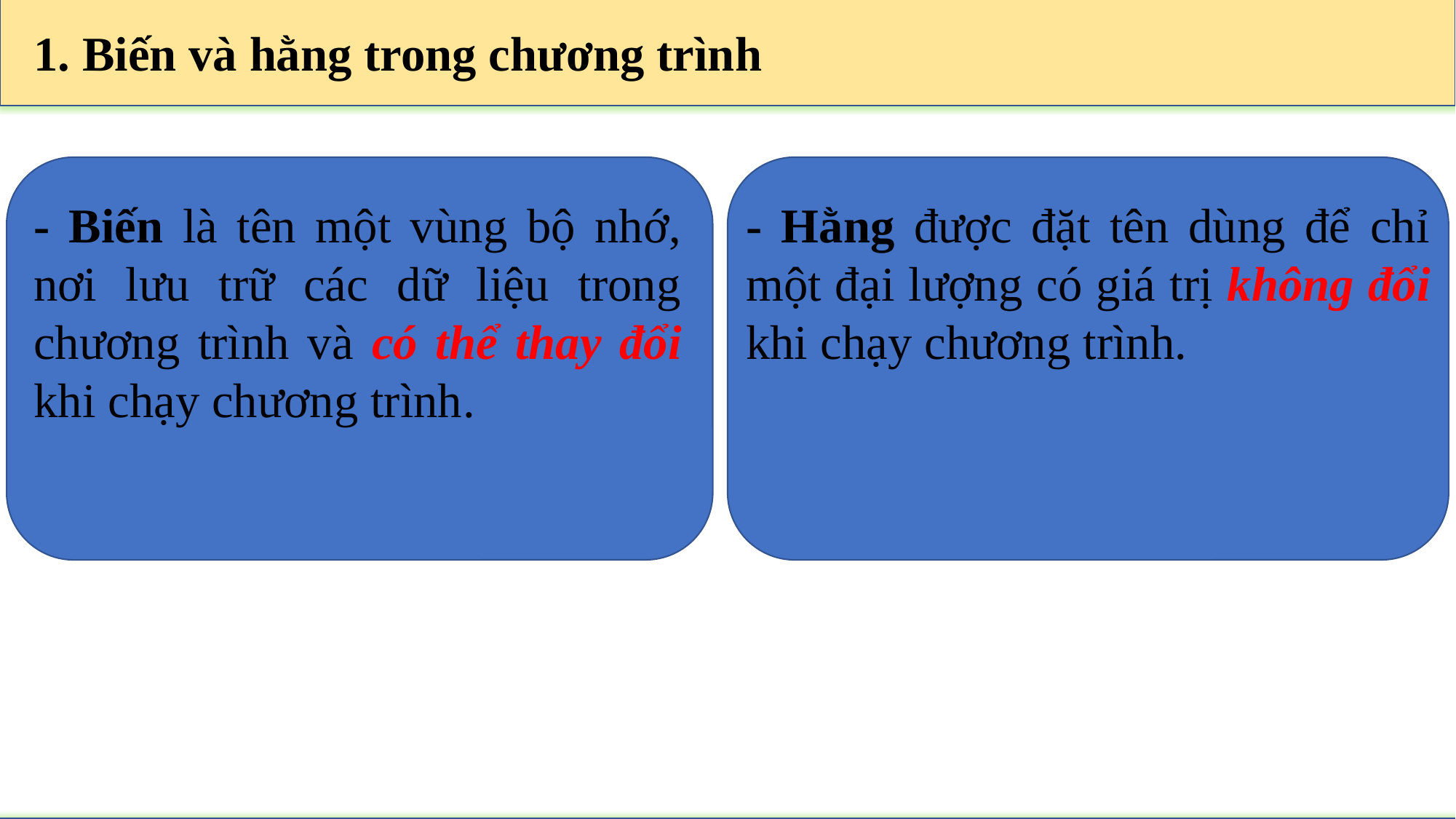

1. Biến và hằng trong chương trình

- Biến là tên một vùng bộ nhớ, nơi lưu trữ các dữ liệu trong chương trình và có thể thay đổi khi chạy chương trình.
- Hằng được đặt tên dùng để chỉ một đại lượng có giá trị không đổi khi chạy chương trình.